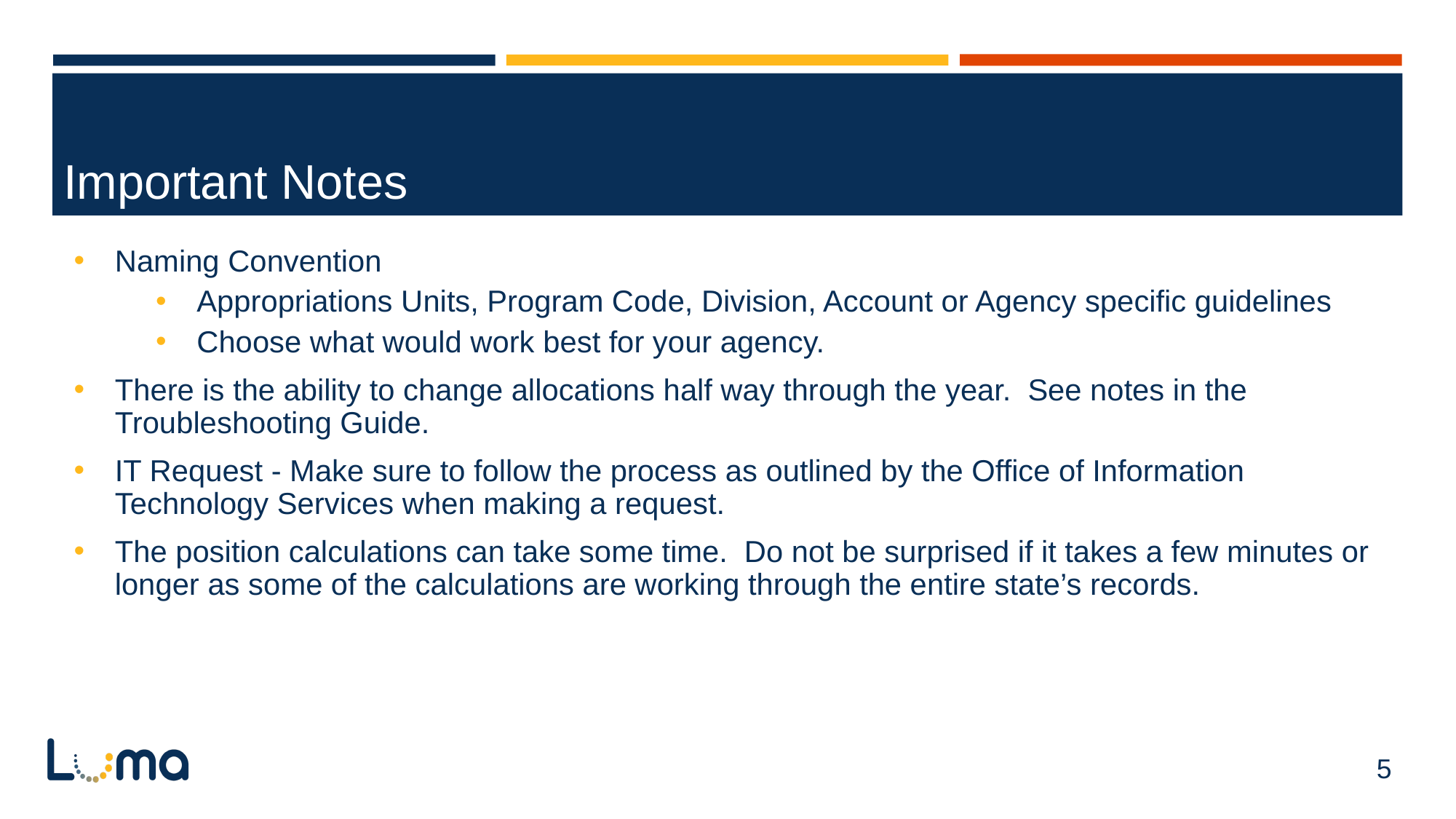

# Important Notes
Naming Convention
Appropriations Units, Program Code, Division, Account or Agency specific guidelines
Choose what would work best for your agency.
There is the ability to change allocations half way through the year.  See notes in the Troubleshooting Guide.
IT Request - Make sure to follow the process as outlined by the Office of Information Technology Services when making a request.
The position calculations can take some time.  Do not be surprised if it takes a few minutes or longer as some of the calculations are working through the entire state’s records.

5